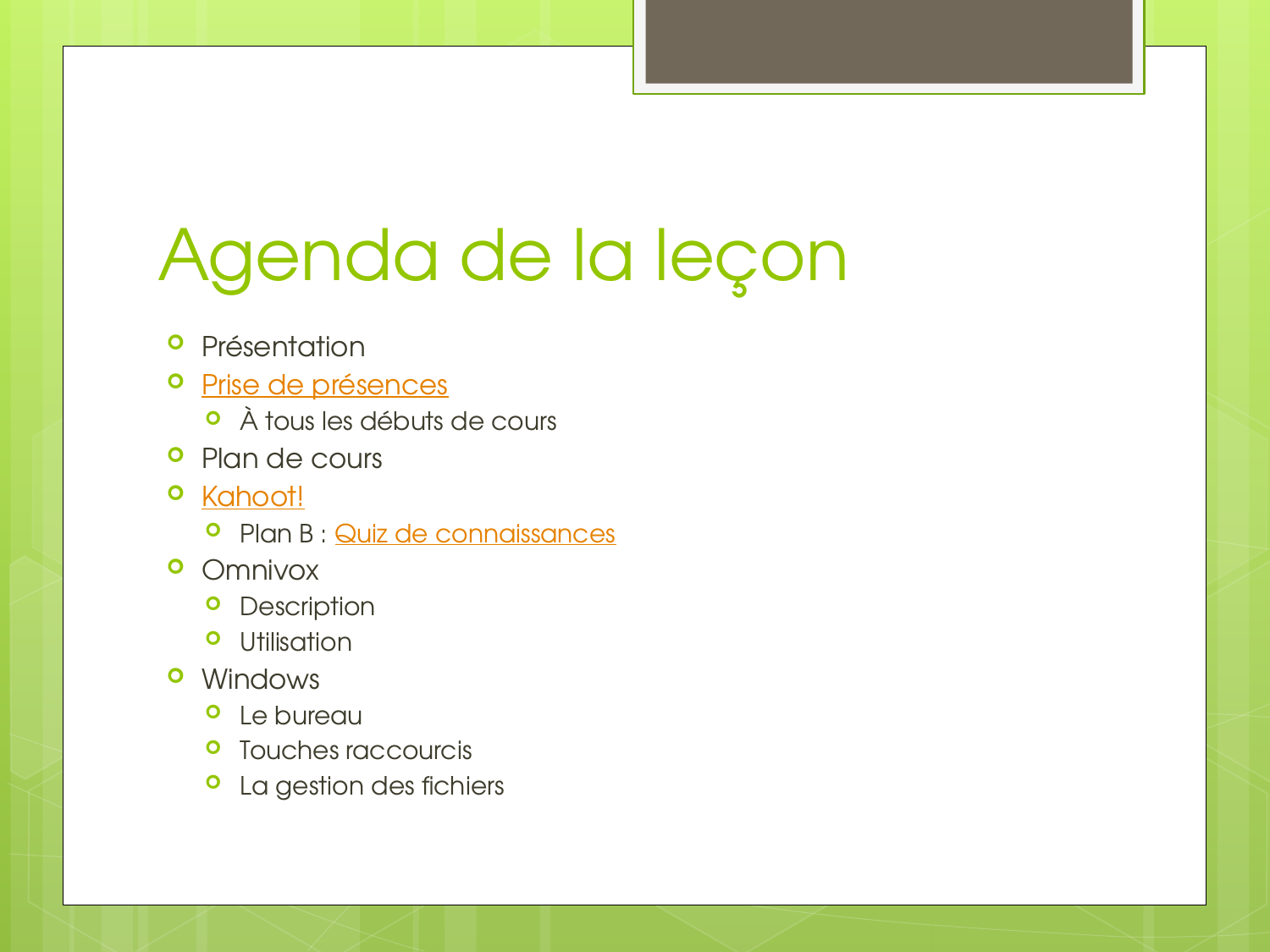

# Agenda de la leçon
Présentation
Prise de présences
À tous les débuts de cours
Plan de cours
Kahoot!
Plan B : Quiz de connaissances
Omnivox
Description
Utilisation
Windows
Le bureau
Touches raccourcis
La gestion des fichiers